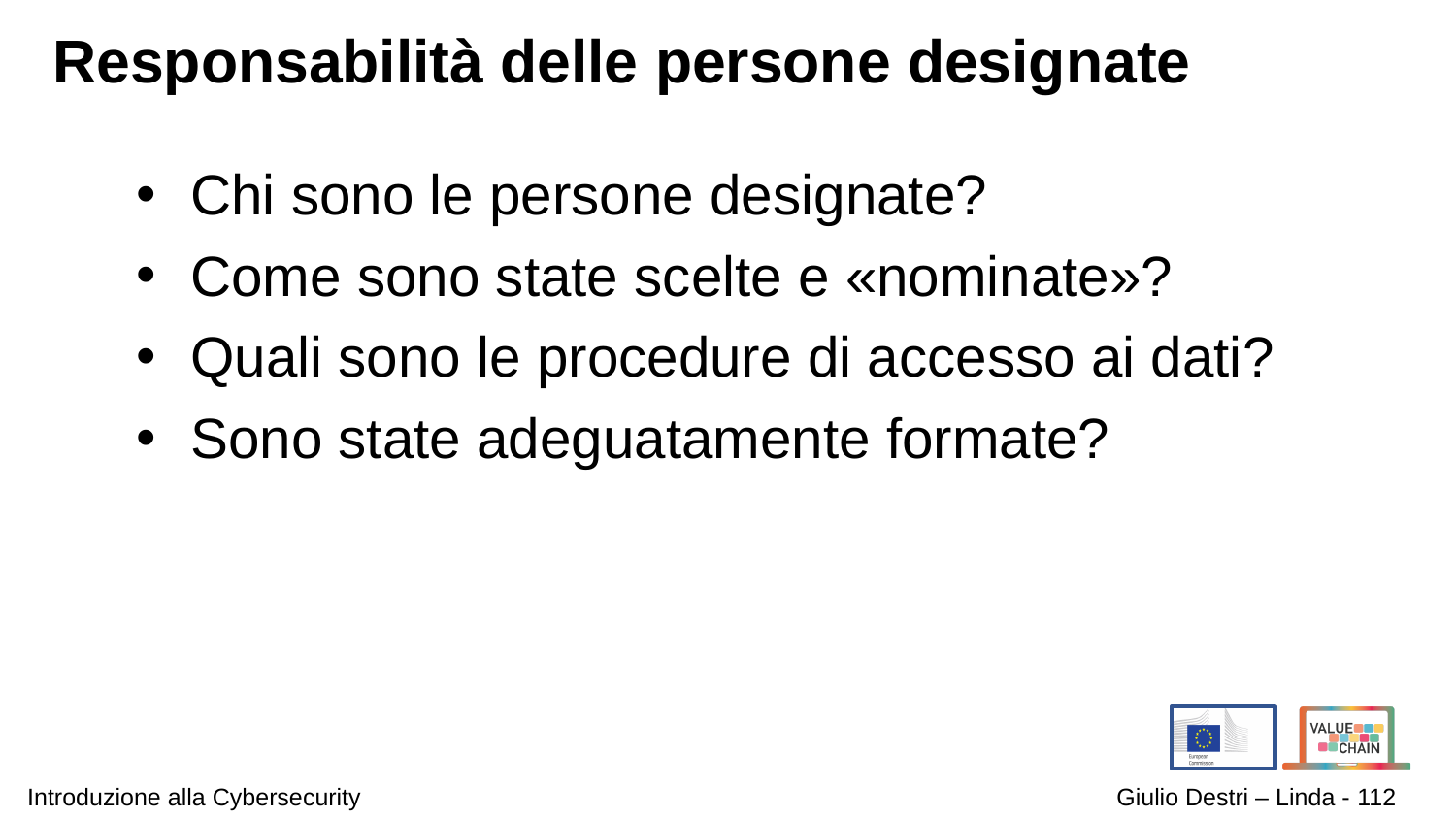

# Responsabilità delle persone designate
Chi sono le persone designate?
Come sono state scelte e «nominate»?
Quali sono le procedure di accesso ai dati?
Sono state adeguatamente formate?